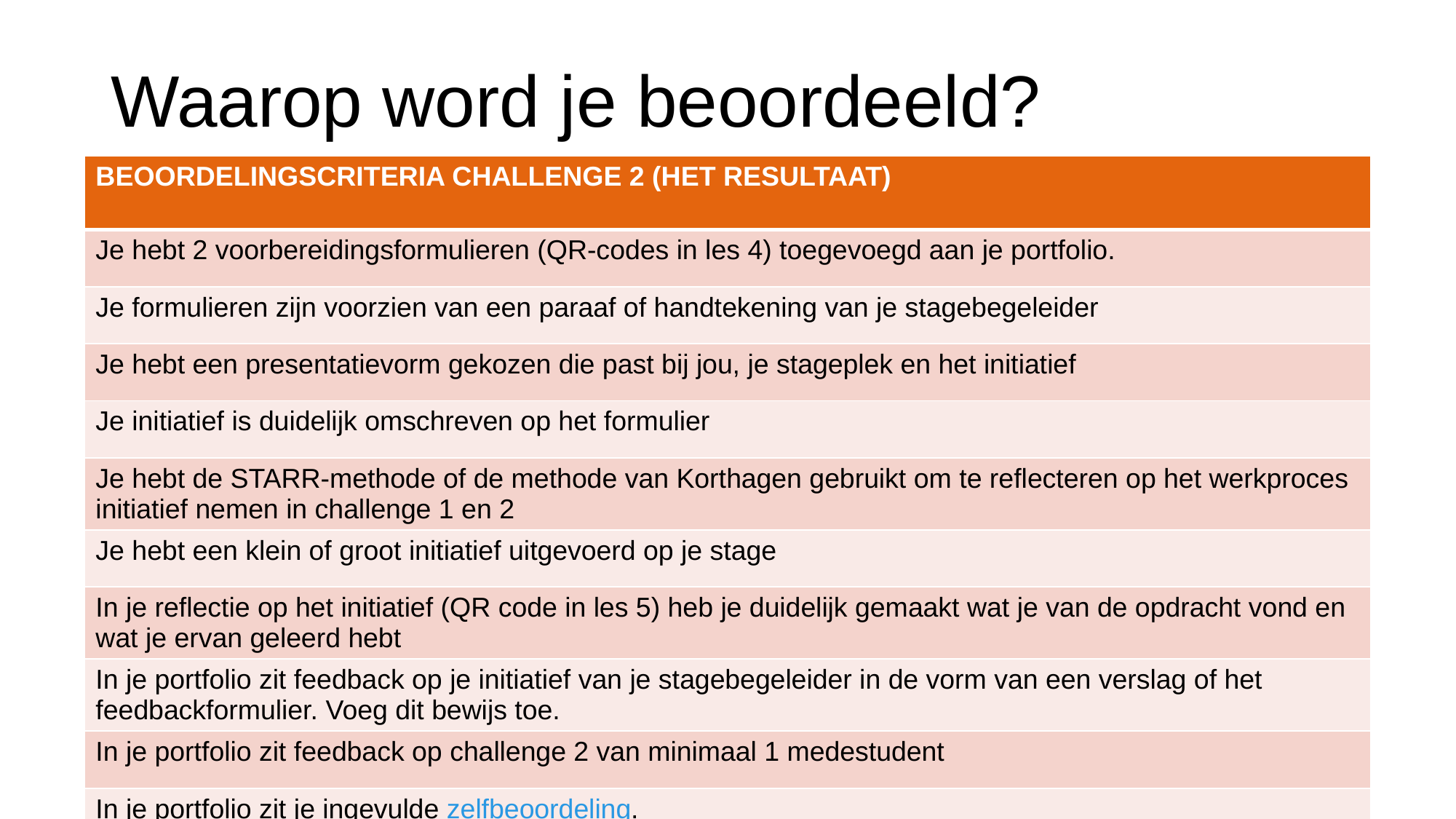

# Waarop word je beoordeeld?
| BEOORDELINGSCRITERIA CHALLENGE 2 (HET RESULTAAT) |
| --- |
| Je hebt 2 voorbereidingsformulieren (QR-codes in les 4) toegevoegd aan je portfolio. |
| Je formulieren zijn voorzien van een paraaf of handtekening van je stagebegeleider |
| Je hebt een presentatievorm gekozen die past bij jou, je stageplek en het initiatief |
| Je initiatief is duidelijk omschreven op het formulier |
| Je hebt de STARR-methode of de methode van Korthagen gebruikt om te reflecteren op het werkproces initiatief nemen in challenge 1 en 2 |
| Je hebt een klein of groot initiatief uitgevoerd op je stage |
| In je reflectie op het initiatief (QR code in les 5) heb je duidelijk gemaakt wat je van de opdracht vond en wat je ervan geleerd hebt |
| In je portfolio zit feedback op je initiatief van je stagebegeleider in de vorm van een verslag of het feedbackformulier. Voeg dit bewijs toe. |
| In je portfolio zit feedback op challenge 2 van minimaal 1 medestudent |
| In je portfolio zit je ingevulde zelfbeoordeling. |